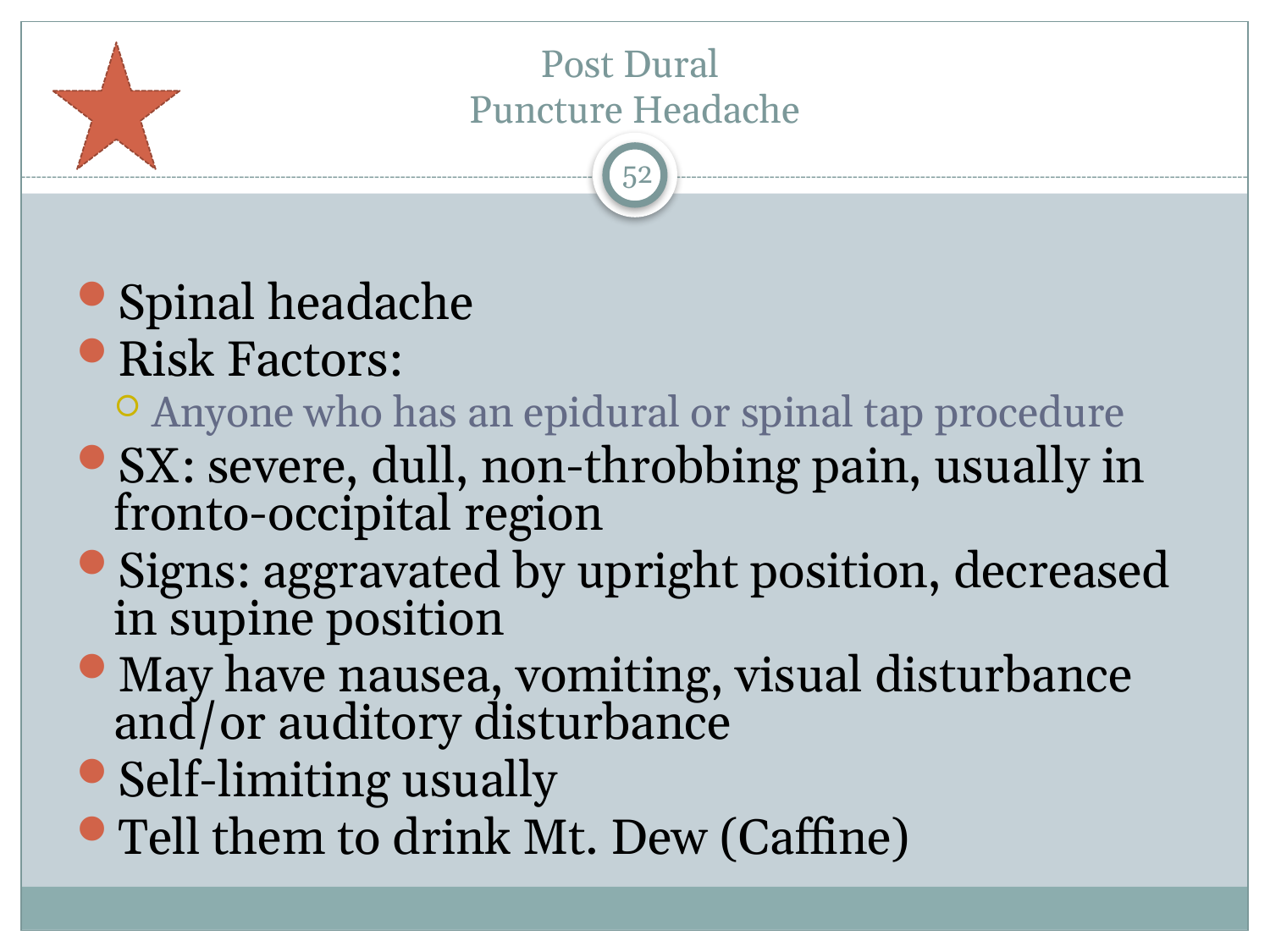

# Post Dural Puncture Headache

52
Spinal headache
Risk Factors:
Anyone who has an epidural or spinal tap procedure
SX: severe, dull, non-throbbing pain, usually in fronto-occipital region
Signs: aggravated by upright position, decreased in supine position
May have nausea, vomiting, visual disturbance and/or auditory disturbance
Self-limiting usually
Tell them to drink Mt. Dew (Caffine)